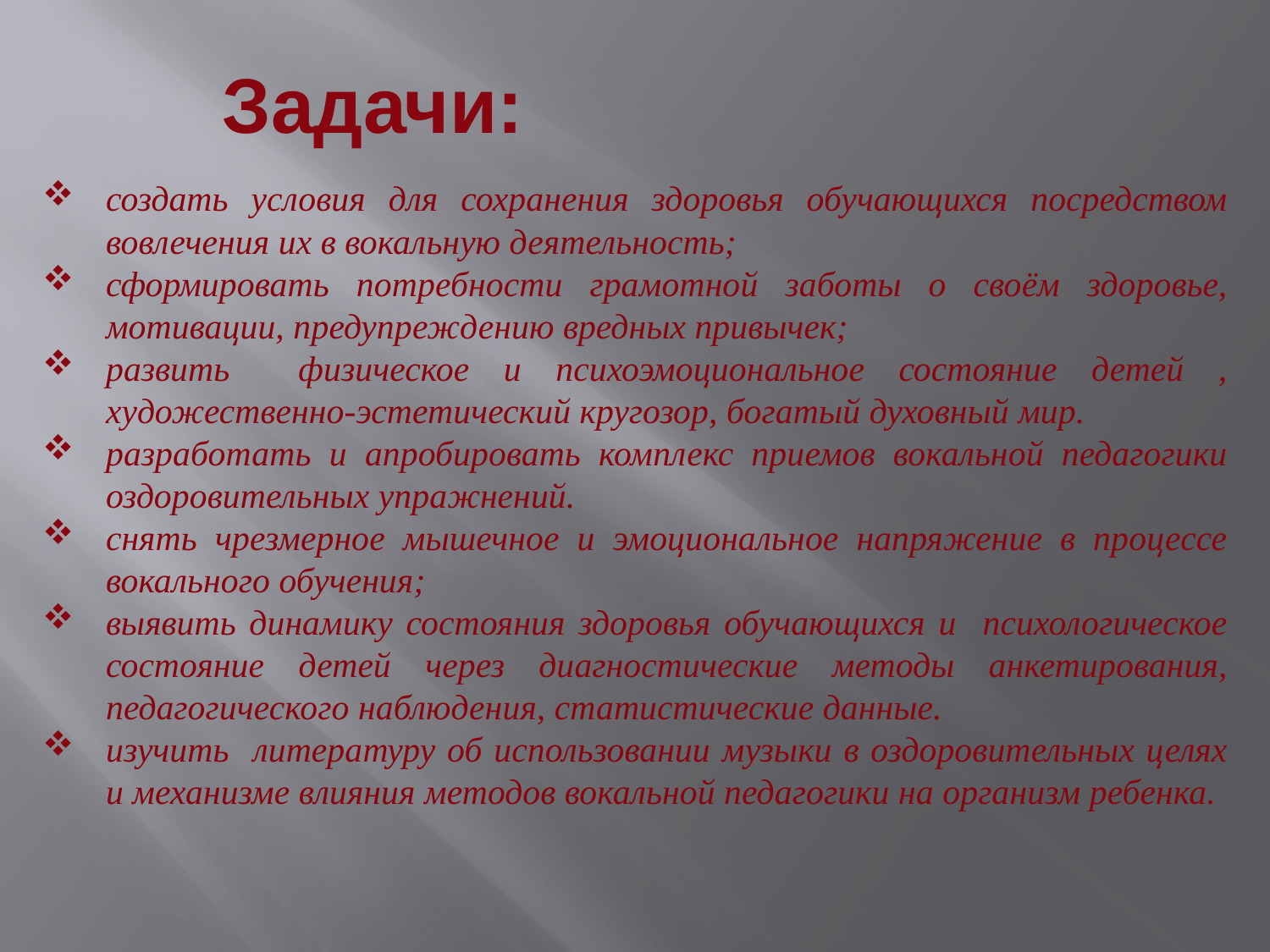

Задачи:
создать условия для сохранения здоровья обучающихся посредством вовлечения их в вокальную деятельность;
сформировать потребности грамотной заботы о своём здоровье, мотивации, предупреждению вредных привычек;
развить  физическое и психоэмоциональное состояние детей , художественно-эстетический кругозор, богатый духовный мир.
разработать и апробировать комплекс приемов вокальной педагогики оздоровительных упражнений.
снять чрезмерное мышечное и эмоциональное напряжение в процессе вокального обучения;
выявить динамику состояния здоровья обучающихся и  психологическое состояние детей через диагностические методы анкетирования, педагогического наблюдения, статистические данные.
изучить  литературу об использовании музыки в оздоровительных целях и механизме влияния методов вокальной педагогики на организм ребенка.